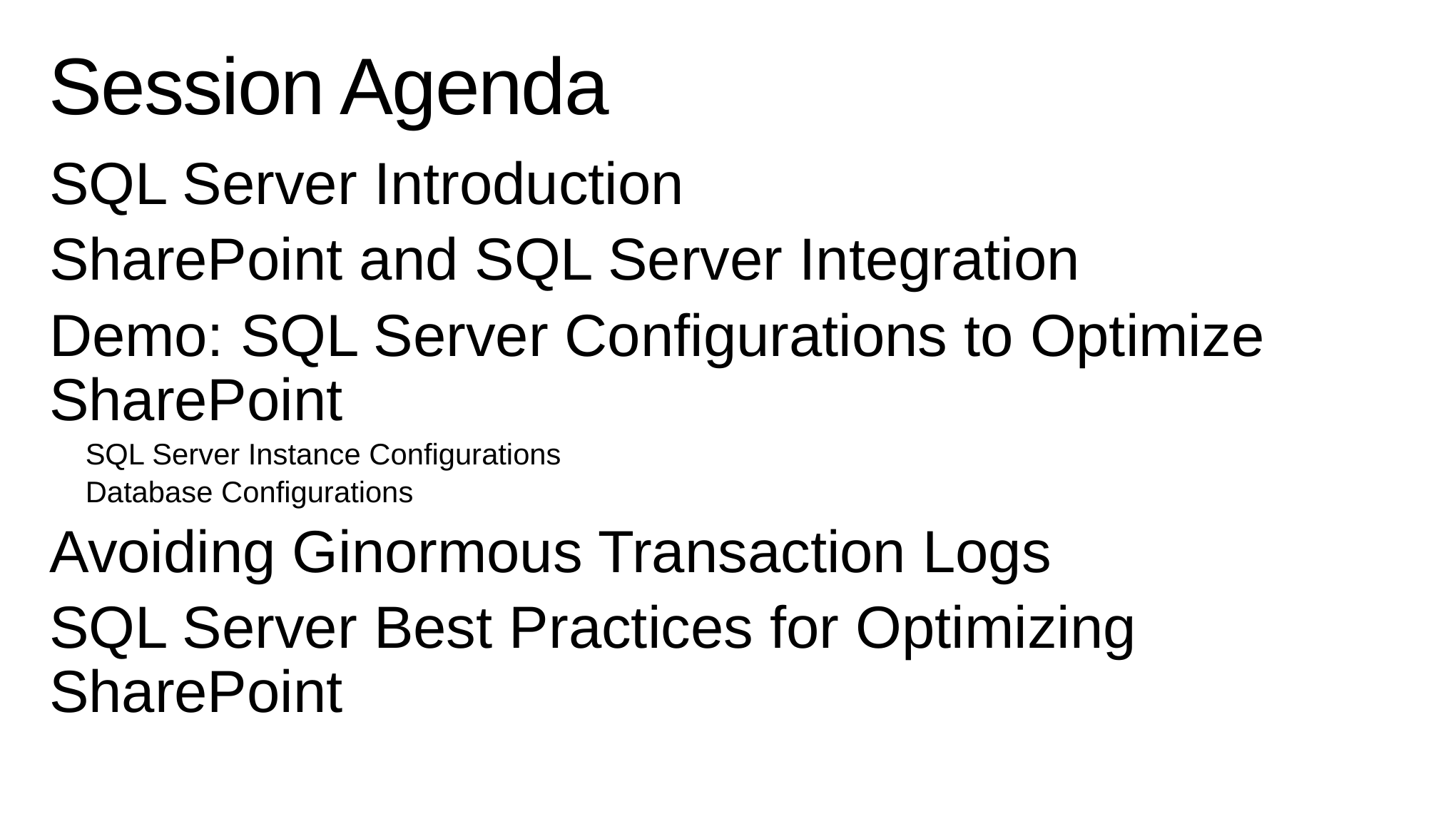

# Session Agenda
SQL Server Introduction
SharePoint and SQL Server Integration
Demo: SQL Server Configurations to Optimize SharePoint
    SQL Server Instance Configurations
    Database Configurations
Avoiding Ginormous Transaction Logs
SQL Server Best Practices for Optimizing SharePoint